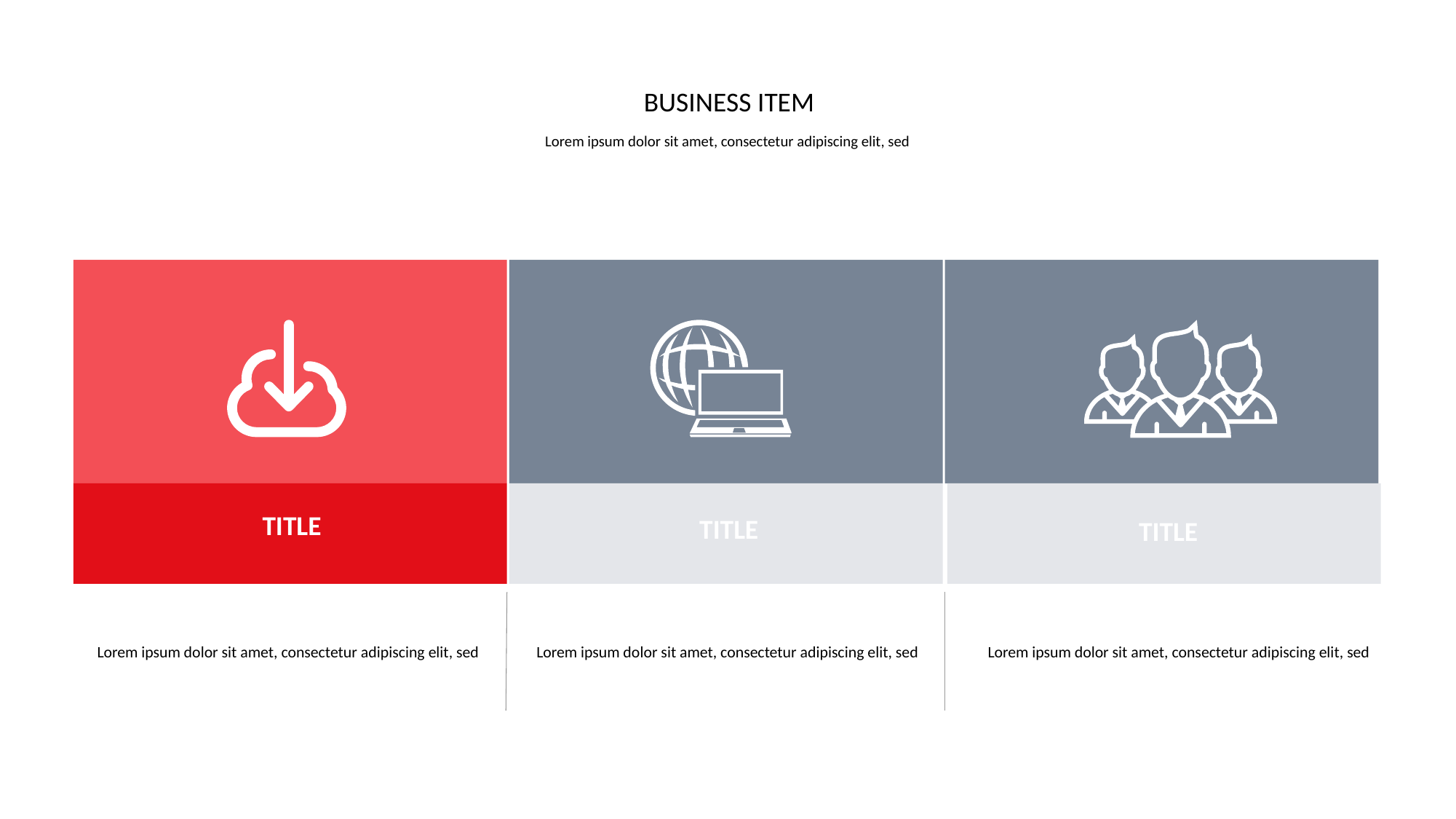

BUSINESS ITEM
Lorem ipsum dolor sit amet, consectetur adipiscing elit, sed

TITLE
TITLE
TITLE
Lorem ipsum dolor sit amet, consectetur adipiscing elit, sed
Lorem ipsum dolor sit amet, consectetur adipiscing elit, sed
Lorem ipsum dolor sit amet, consectetur adipiscing elit, sed